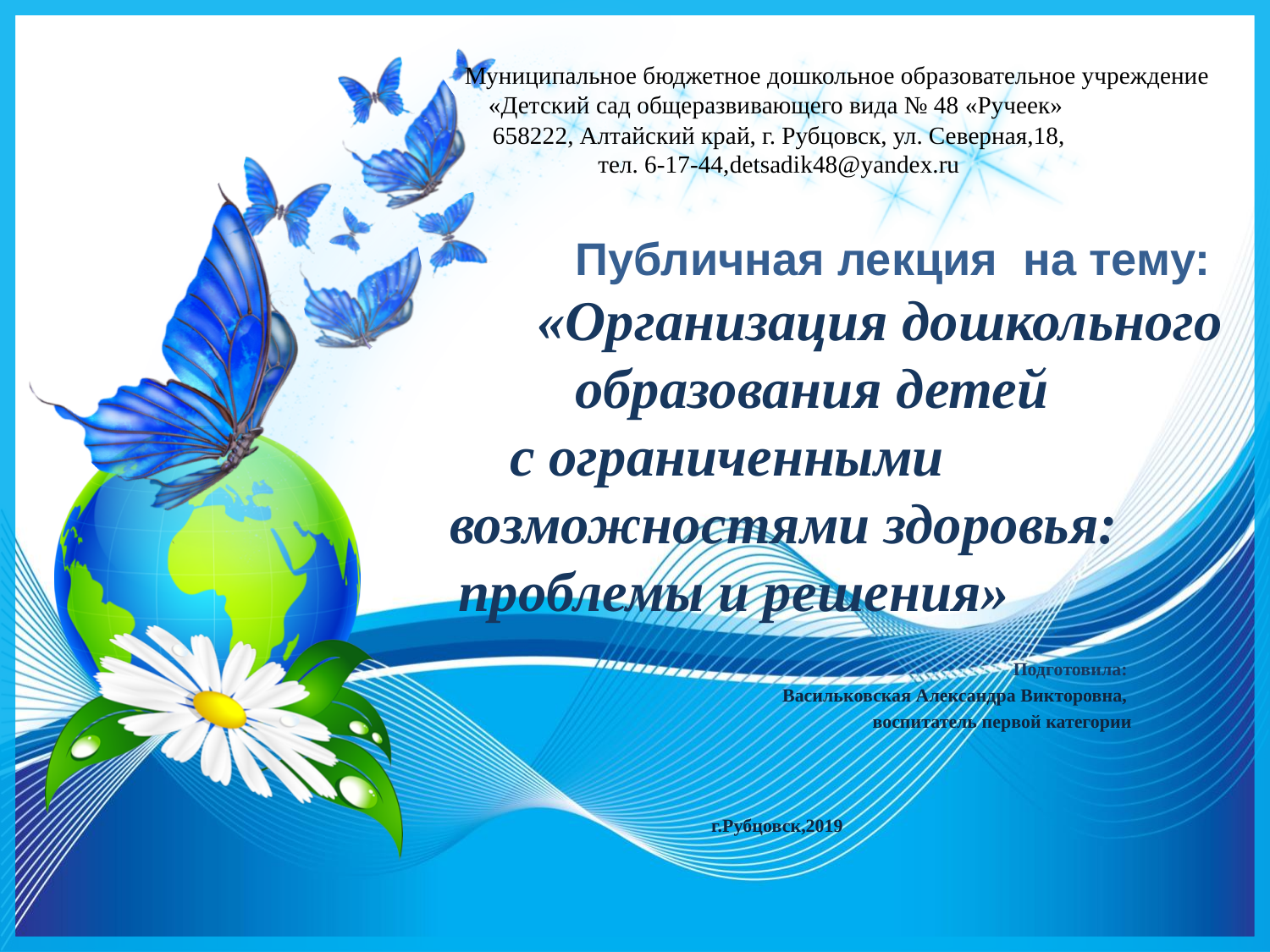

Публичная лекция  на тему:
                           «Организация дошкольного                образования детей
с ограниченными
        возможностями здоровья:
проблемы и решения»
# Муниципальное бюджетное дошкольное образовательное учреждение «Детский сад общеразвивающего вида № 48 «Ручеек»  658222, Алтайский край, г. Рубцовск, ул. Северная,18, тел. 6-17-44,detsadik48@yandex.ru

Подготовила:
Васильковская Александра Викторовна,
воспитатель первой категории

 г.Рубцовск,2019